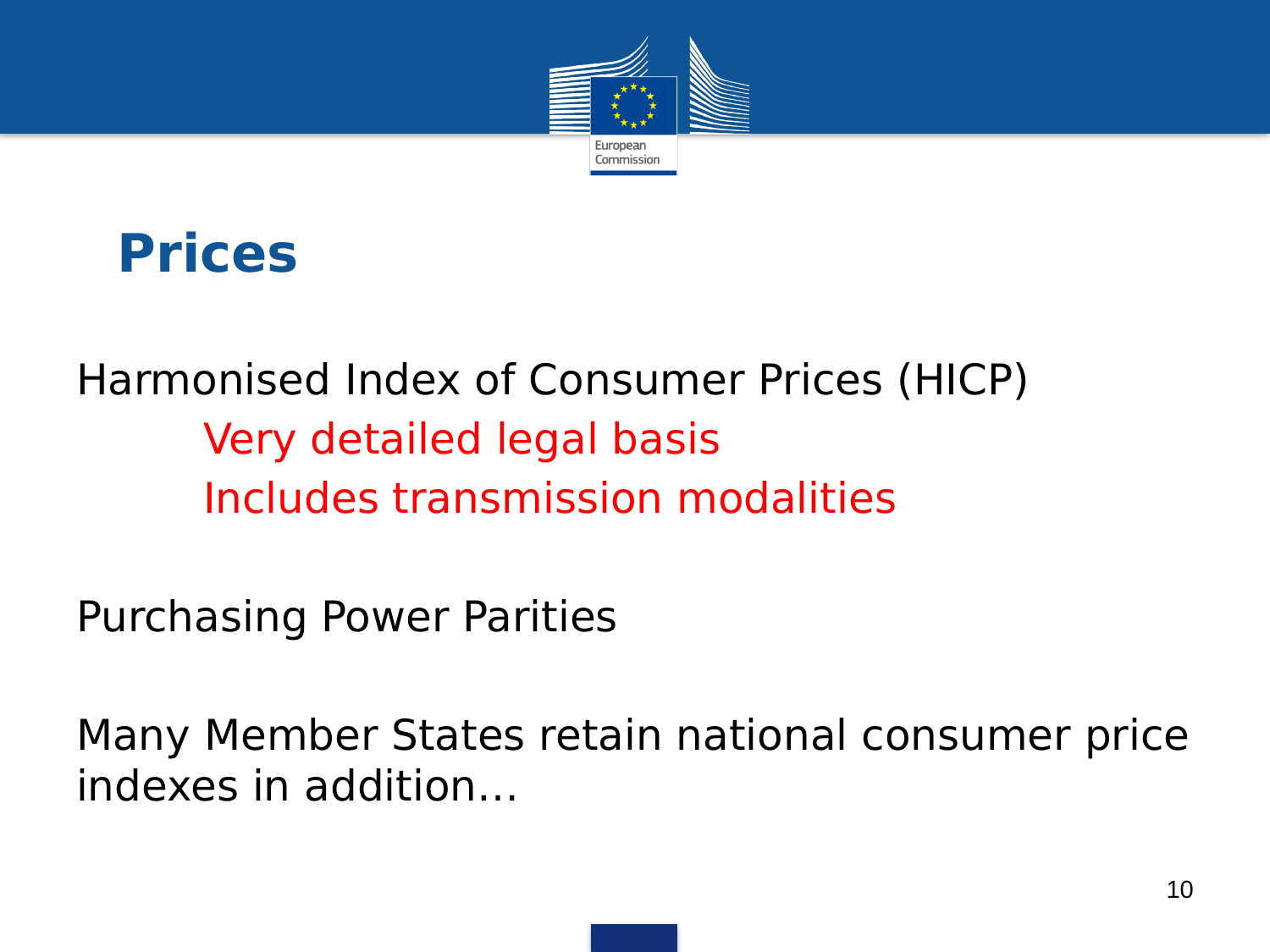

# Prices
Harmonised Index of Consumer Prices (HICP)
	Very detailed legal basis
	Includes transmission modalities

Purchasing Power Parities

Many Member States retain national consumer price indexes in addition…

10